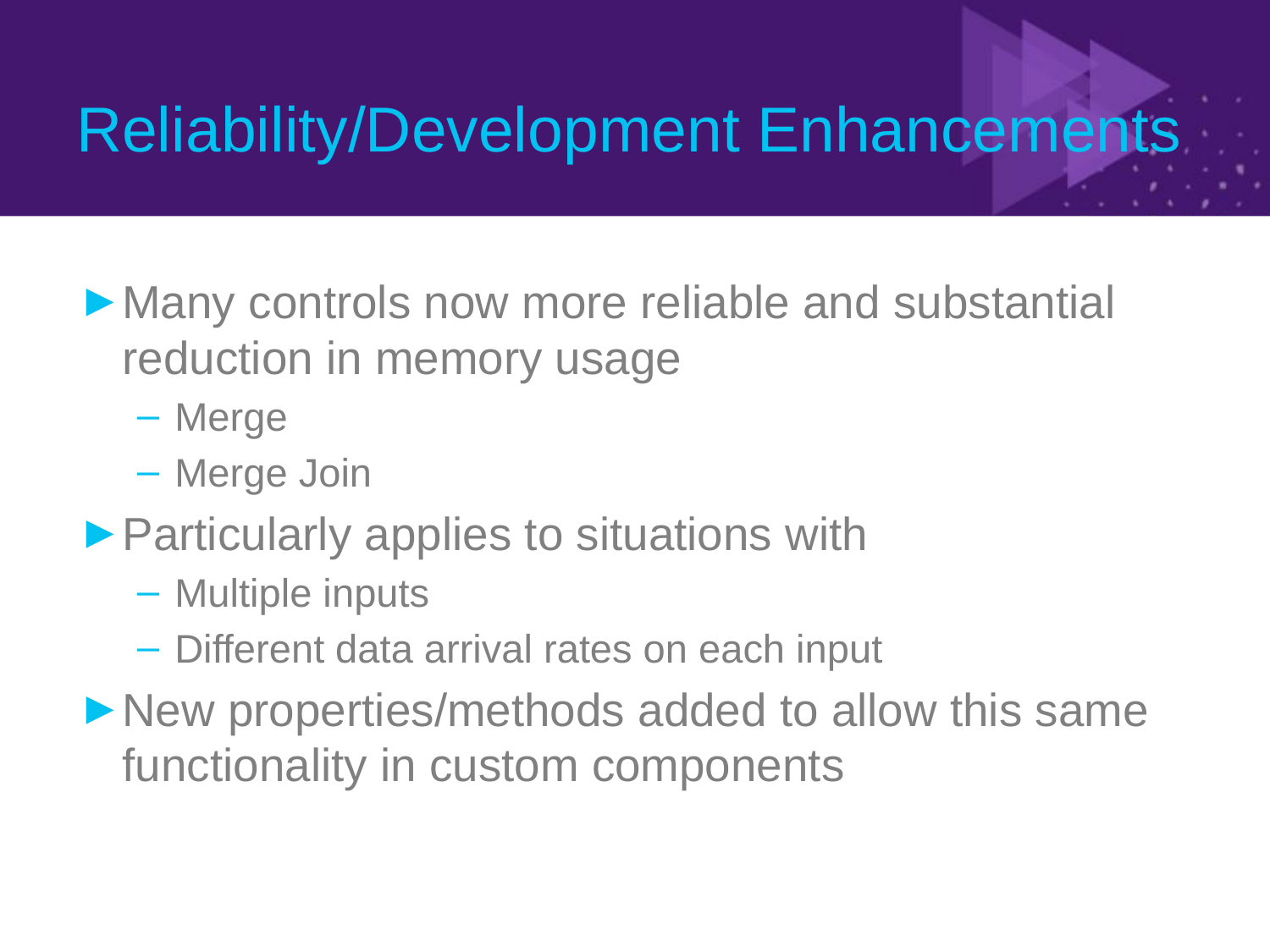

# Reliability/Development Enhancements
Many controls now more reliable and substantial reduction in memory usage
Merge
Merge Join
Particularly applies to situations with
Multiple inputs
Different data arrival rates on each input
New properties/methods added to allow this same functionality in custom components